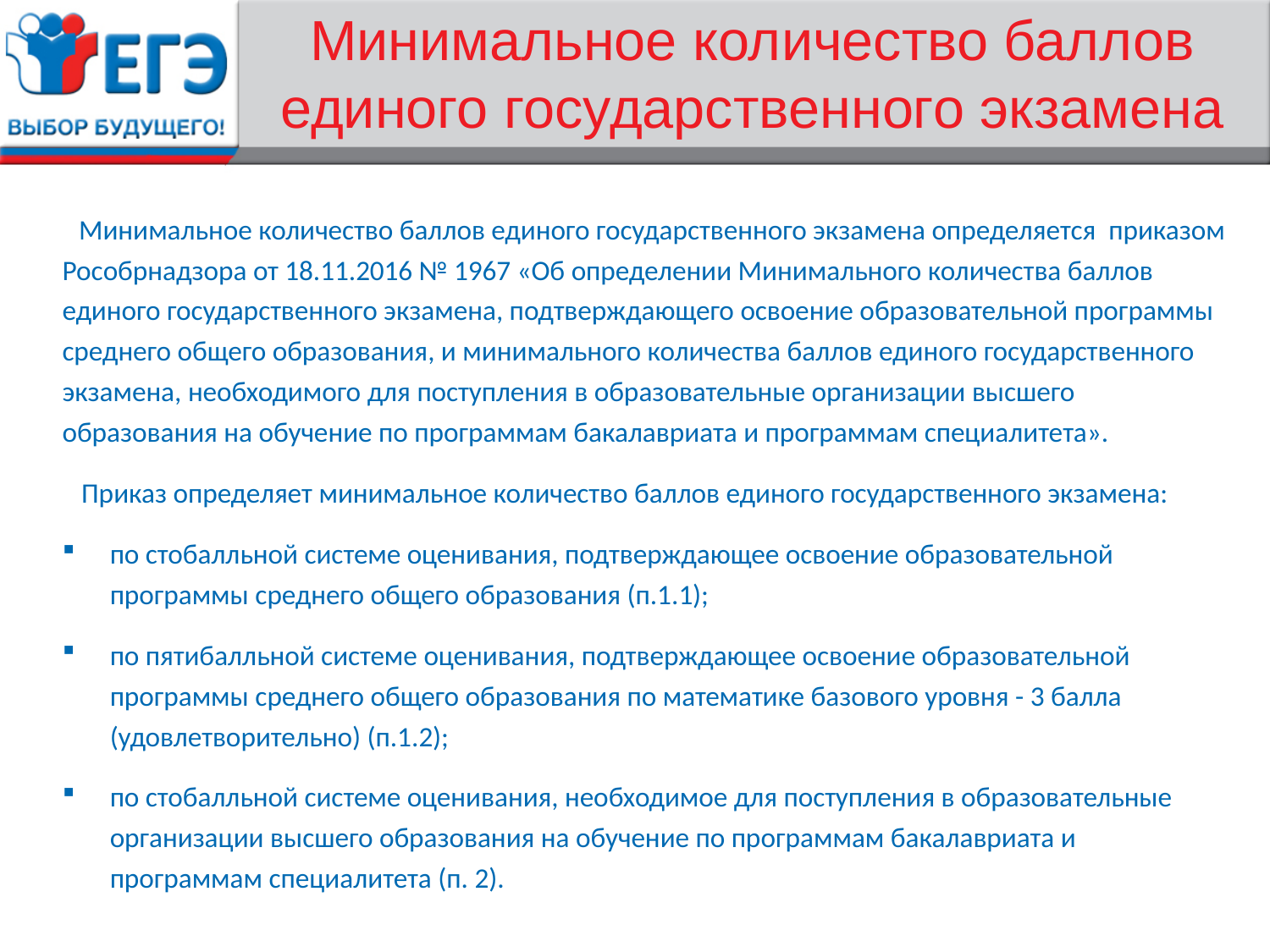

# Минимальное количество баллов единого государственного экзамена
   Минимальное количество баллов единого государственного экзамена определяется  приказом Рособрнадзора от 18.11.2016 № 1967 «Об определении Минимального количества баллов единого государственного экзамена, подтверждающего освоение образовательной программы среднего общего образования, и минимального количества баллов единого государственного экзамена, необходимого для поступления в образовательные организации высшего образования на обучение по программам бакалавриата и программам специалитета».
   Приказ определяет минимальное количество баллов единого государственного экзамена:
по стобалльной системе оценивания, подтверждающее освоение образовательной программы среднего общего образования (п.1.1);
по пятибалльной системе оценивания, подтверждающее освоение образовательной программы среднего общего образования по математике базового уровня - 3 балла (удовлетворительно) (п.1.2);
по стобалльной системе оценивания, необходимое для поступления в образовательные организации высшего образования на обучение по программам бакалавриата и программам специалитета (п. 2).